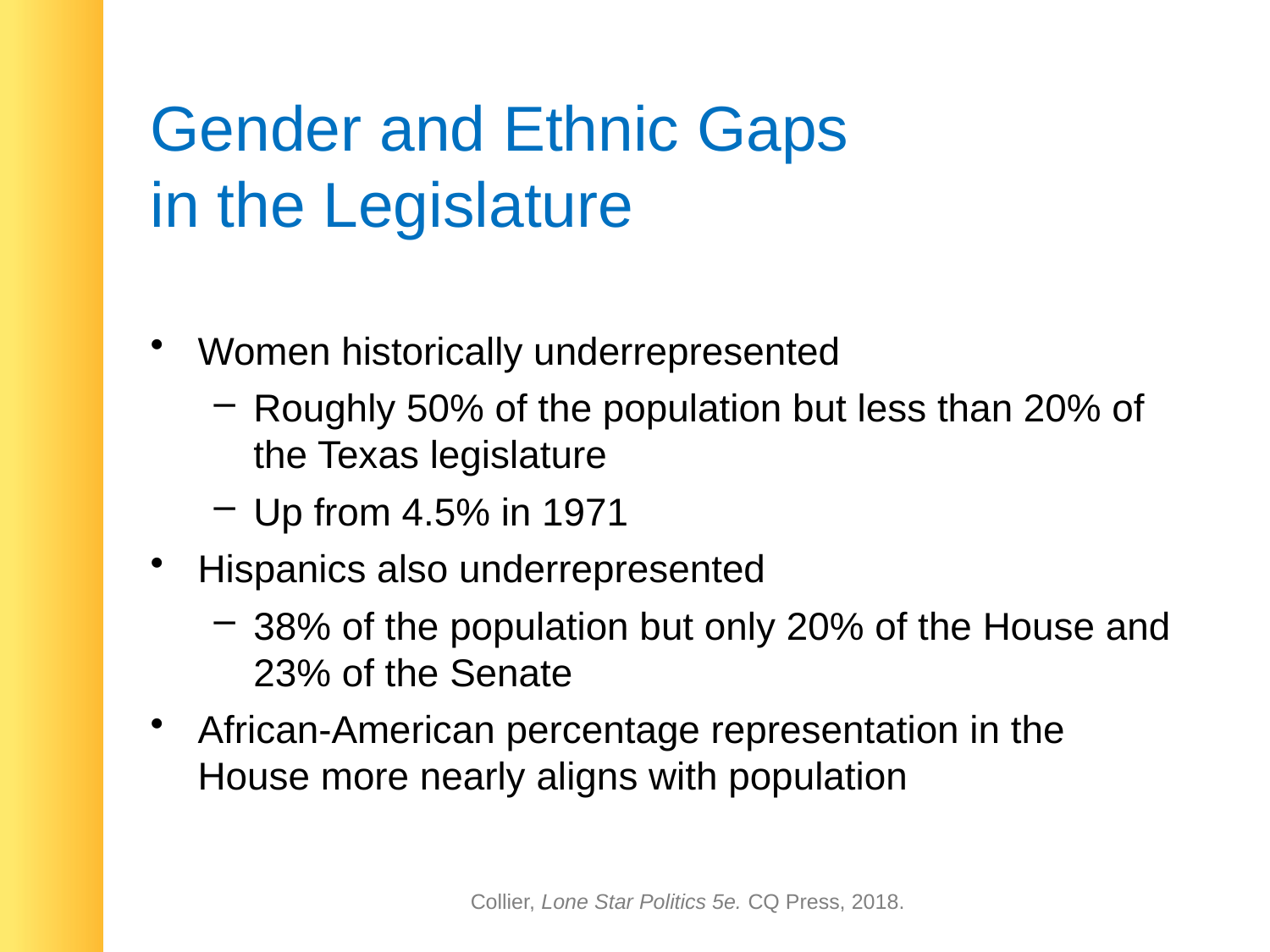

# Gender and Ethnic Gaps in the Legislature
Women historically underrepresented
Roughly 50% of the population but less than 20% of the Texas legislature
Up from 4.5% in 1971
Hispanics also underrepresented
38% of the population but only 20% of the House and 23% of the Senate
African-American percentage representation in the House more nearly aligns with population
Collier, Lone Star Politics 5e. CQ Press, 2018.